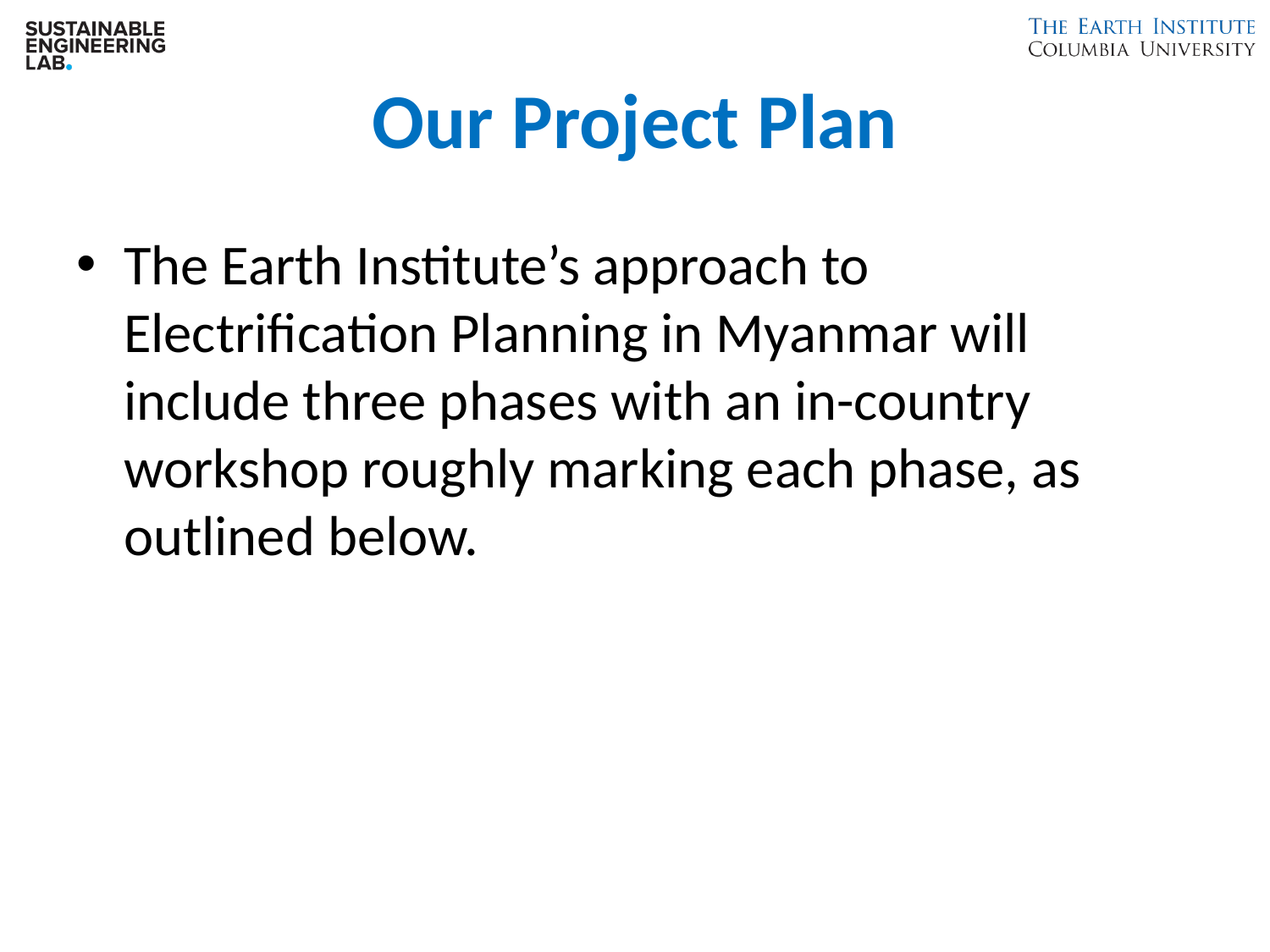

# Our Project Plan
The Earth Institute’s approach to Electrification Planning in Myanmar will include three phases with an in-country workshop roughly marking each phase, as outlined below.